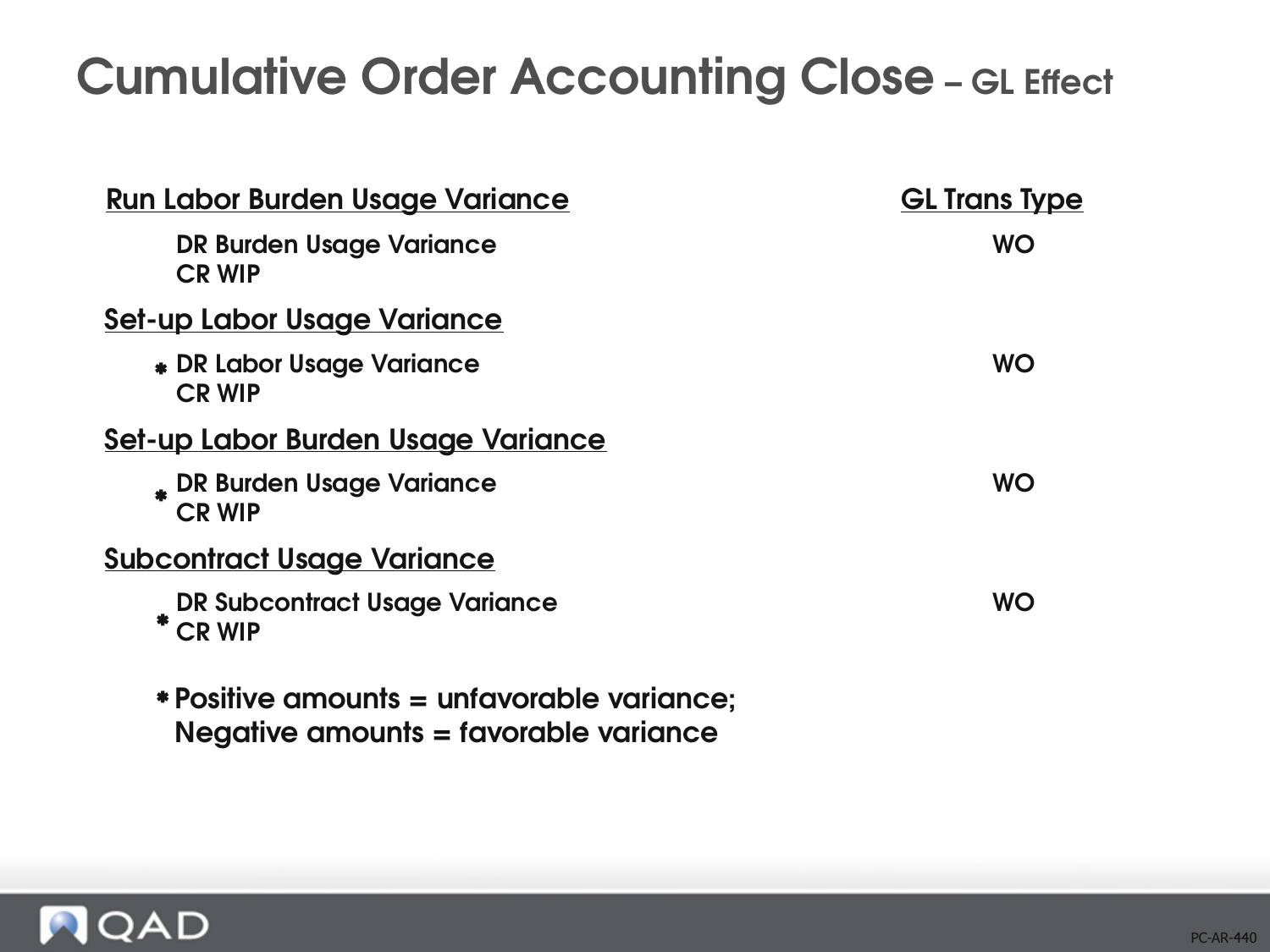

# Cumulative Order Accounting Close – GL Effect
 Run Labor Burden Usage Variance			      GL Trans Type
		DR Burden Usage Variance				 WO
		CR WIP
 Set-up Labor Usage Variance
		DR Labor Usage Variance				 WO
		CR WIP
 Set-up Labor Burden Usage Variance
		DR Burden Usage Variance				 WO
		CR WIP
 Subcontract Usage Variance
		DR Subcontract Usage Variance				 WO
		CR WIP

*
*
*
Positive amounts = unfavorable variance;
Negative amounts = favorable variance
*
PC-AR-440